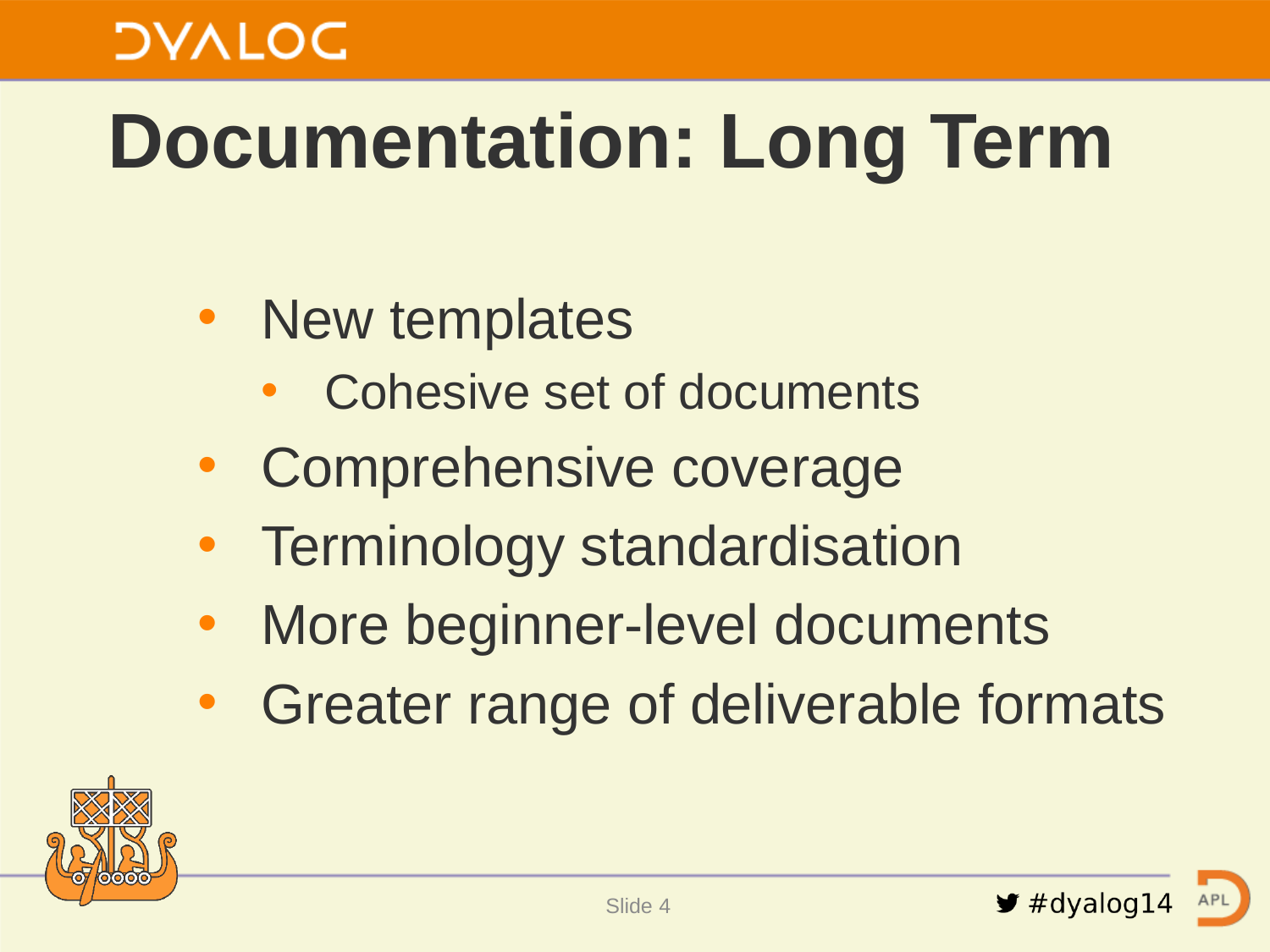

# Documentation: Long Term
New templates
Cohesive set of documents
Comprehensive coverage
Terminology standardisation
More beginner-level documents
Greater range of deliverable formats

Slide 4